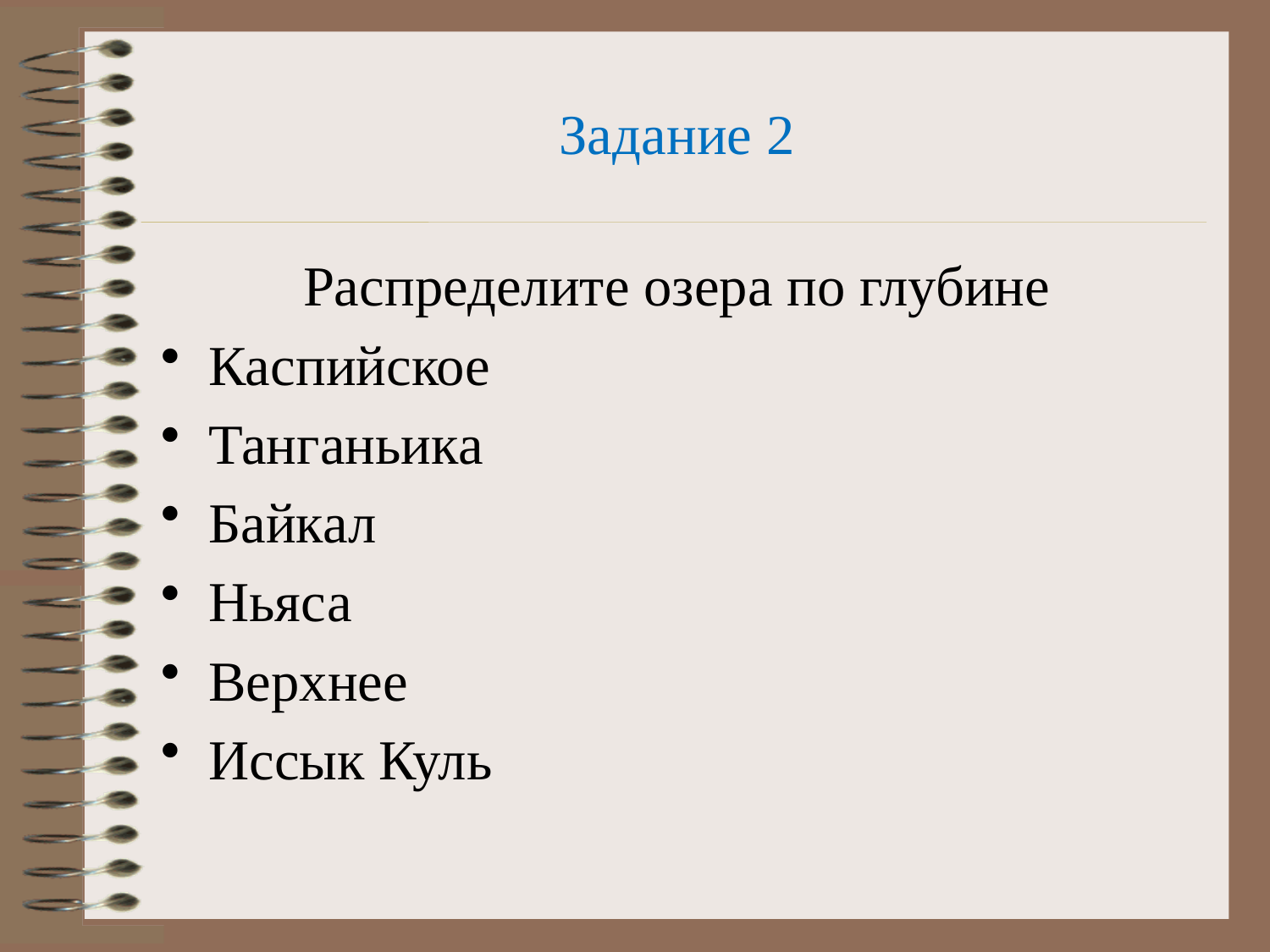

# Задание 2
Распределите озера по глубине
Каспийское
Танганьика
Байкал
Ньяса
Верхнее
Иссык Куль